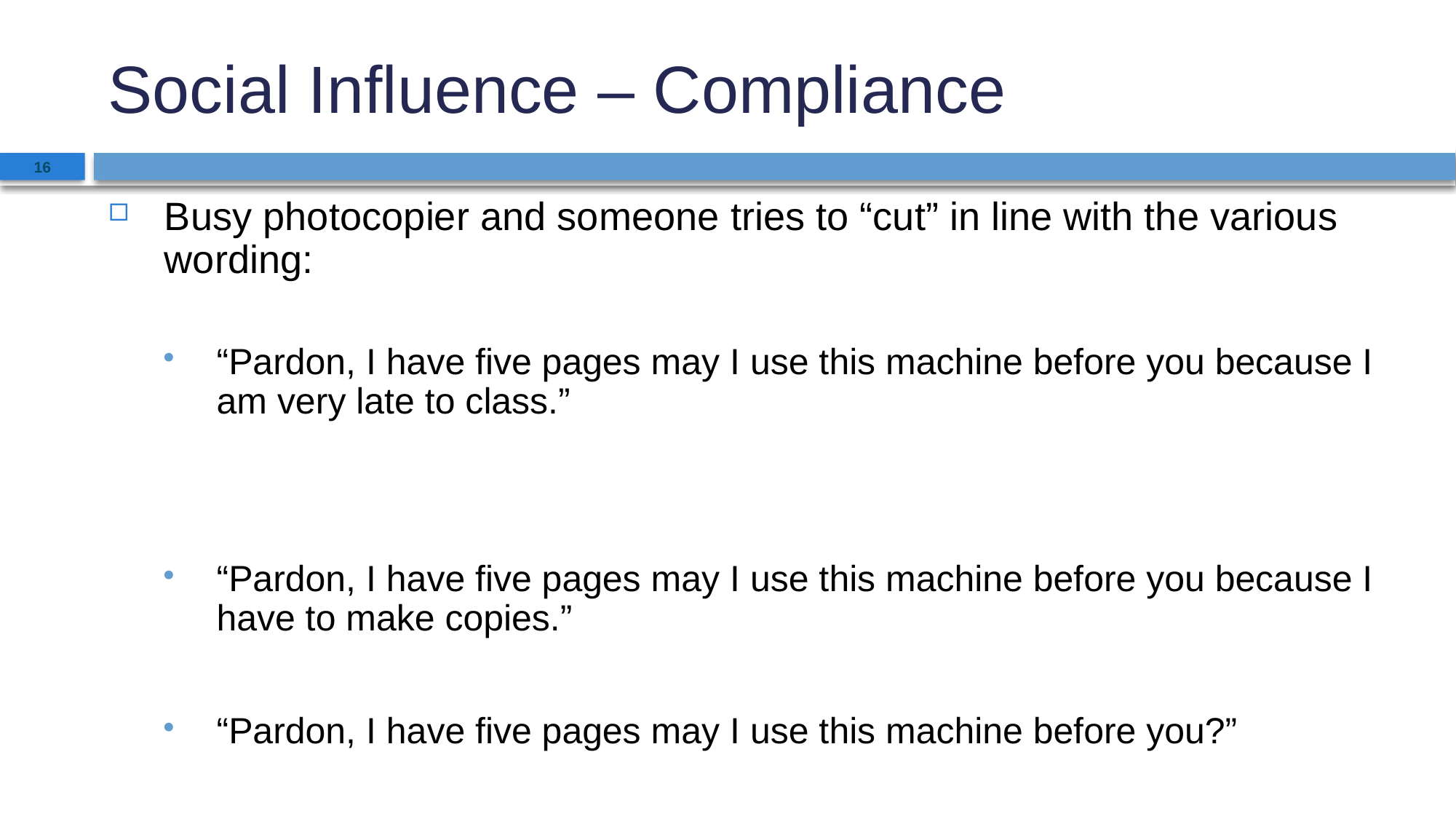

# Social Influence – Compliance
16
Busy photocopier and someone tries to “cut” in line with the various wording:

“Pardon, I have five pages may I use this machine before you because I am very late to class.”

“Pardon, I have five pages may I use this machine before you because I have to make copies.”

“Pardon, I have five pages may I use this machine before you?”